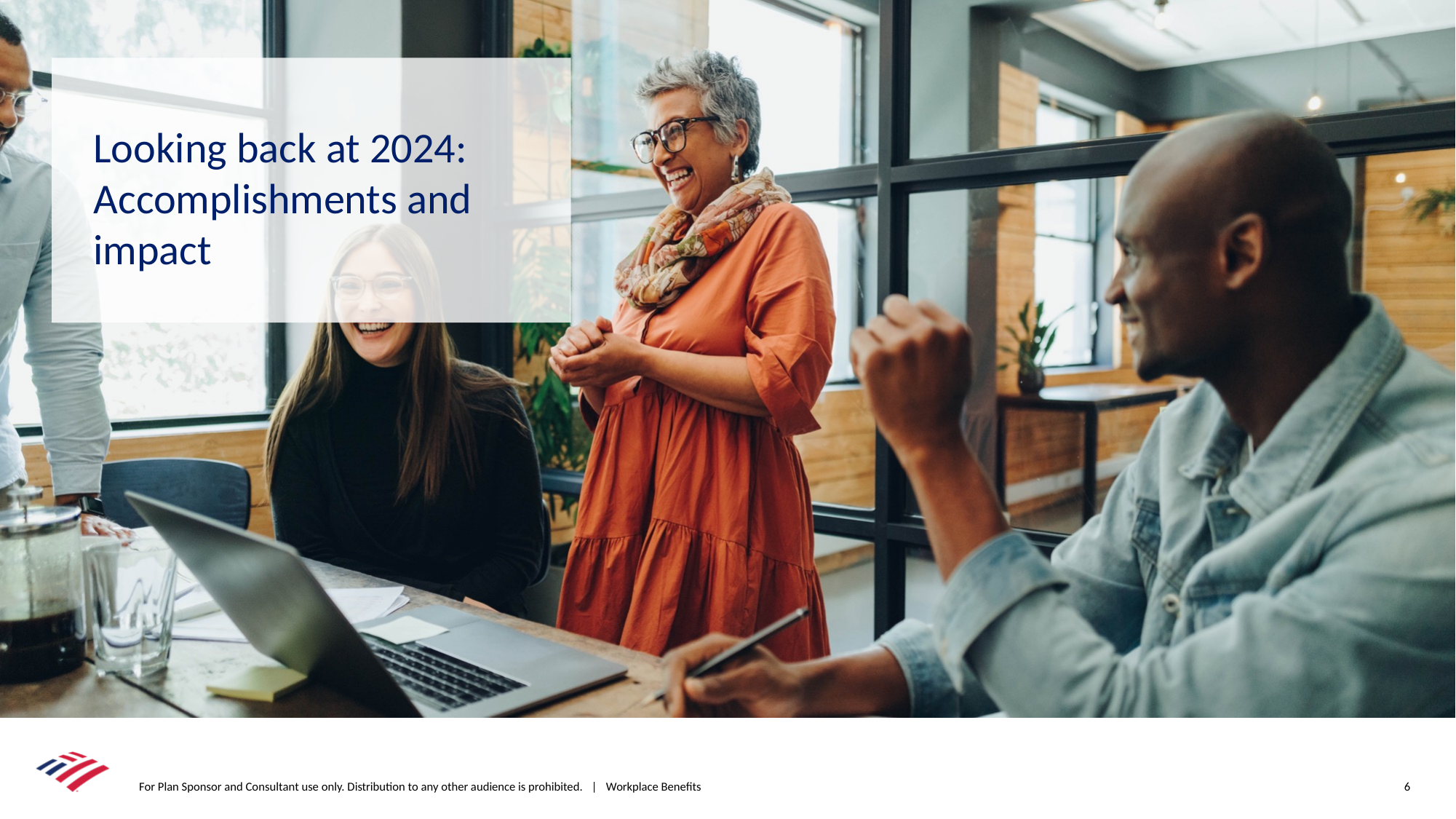

Looking back at 2024:
Accomplishments and impact